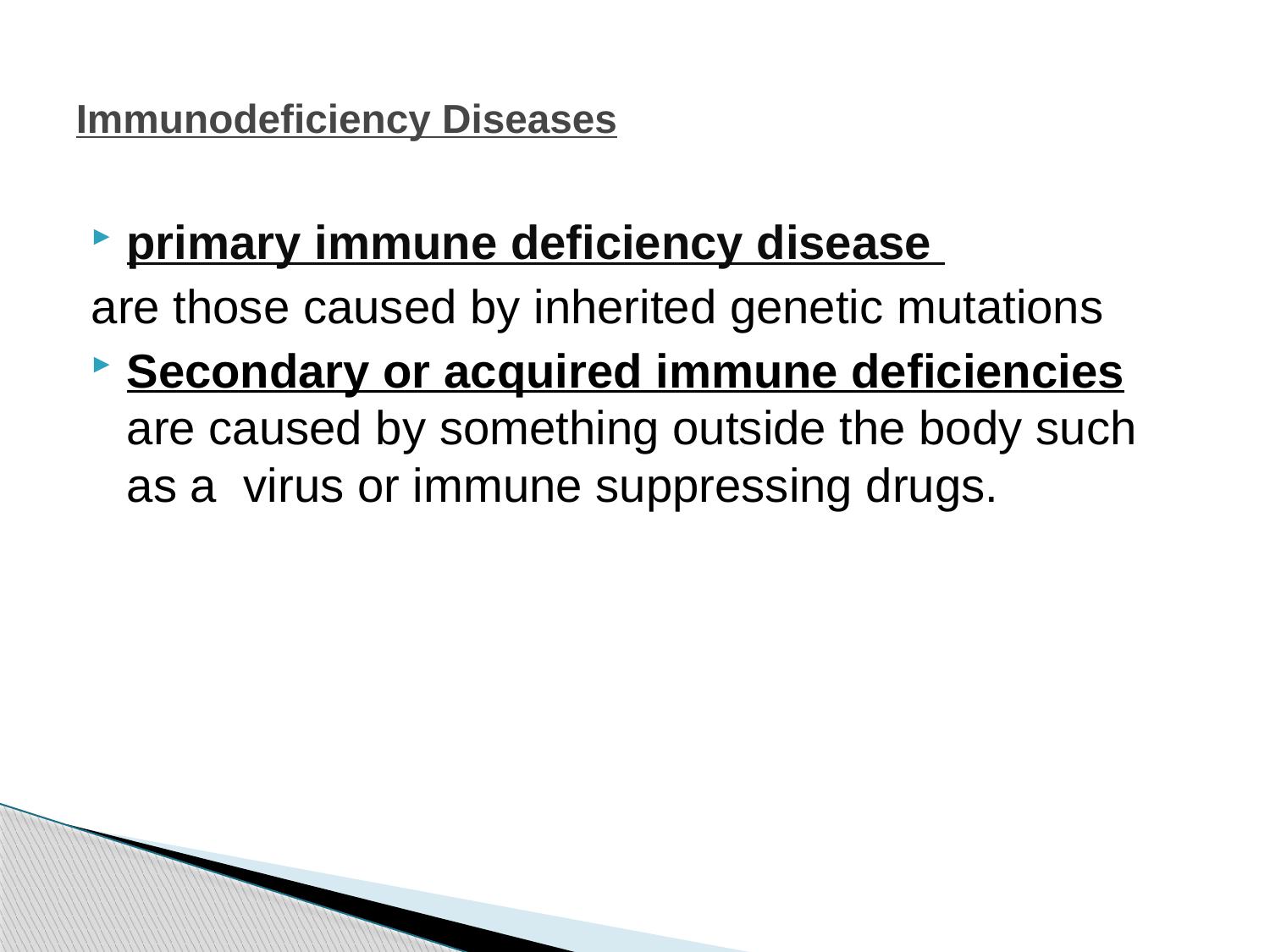

# Immunodeficiency Diseases
primary immune deficiency disease
are those caused by inherited genetic mutations
Secondary or acquired immune deficiencies are caused by something outside the body such as a  virus or immune suppressing drugs.